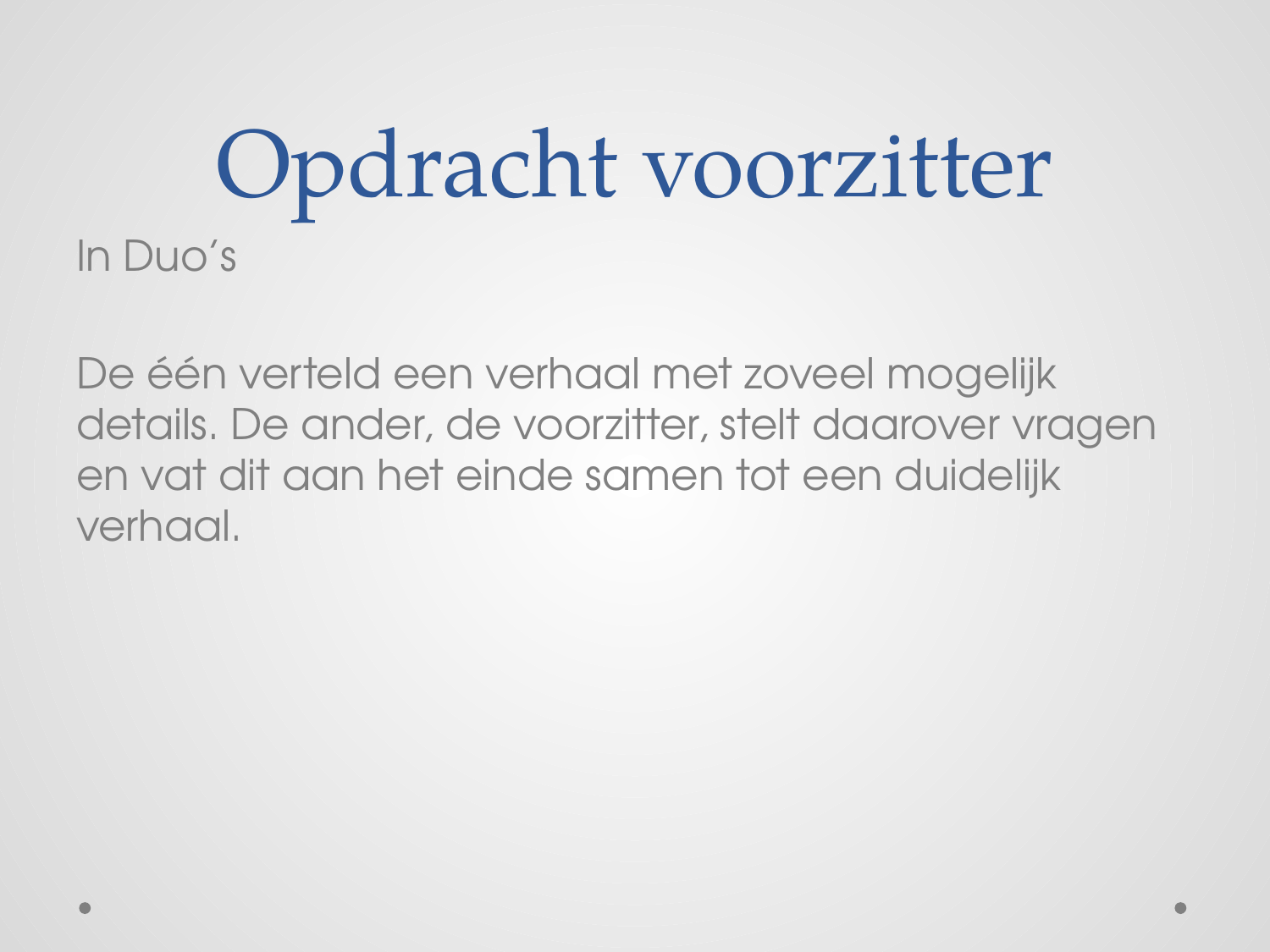

# Opdracht voorzitter
In Duo’s

De één verteld een verhaal met zoveel mogelijk details. De ander, de voorzitter, stelt daarover vragen en vat dit aan het einde samen tot een duidelijk verhaal.